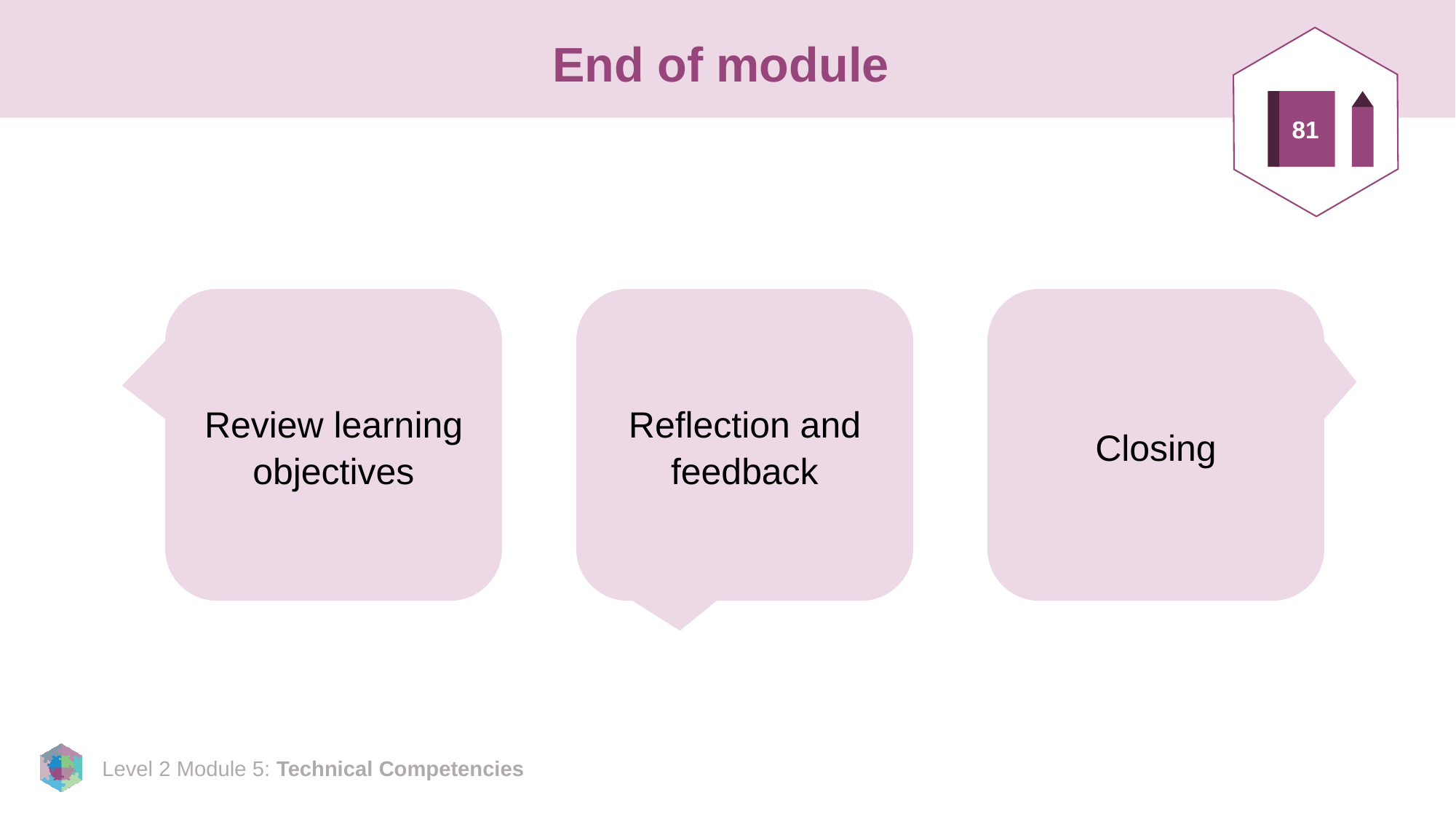

# End of module

81

Review learning objectives
Reflection and feedback
Closing